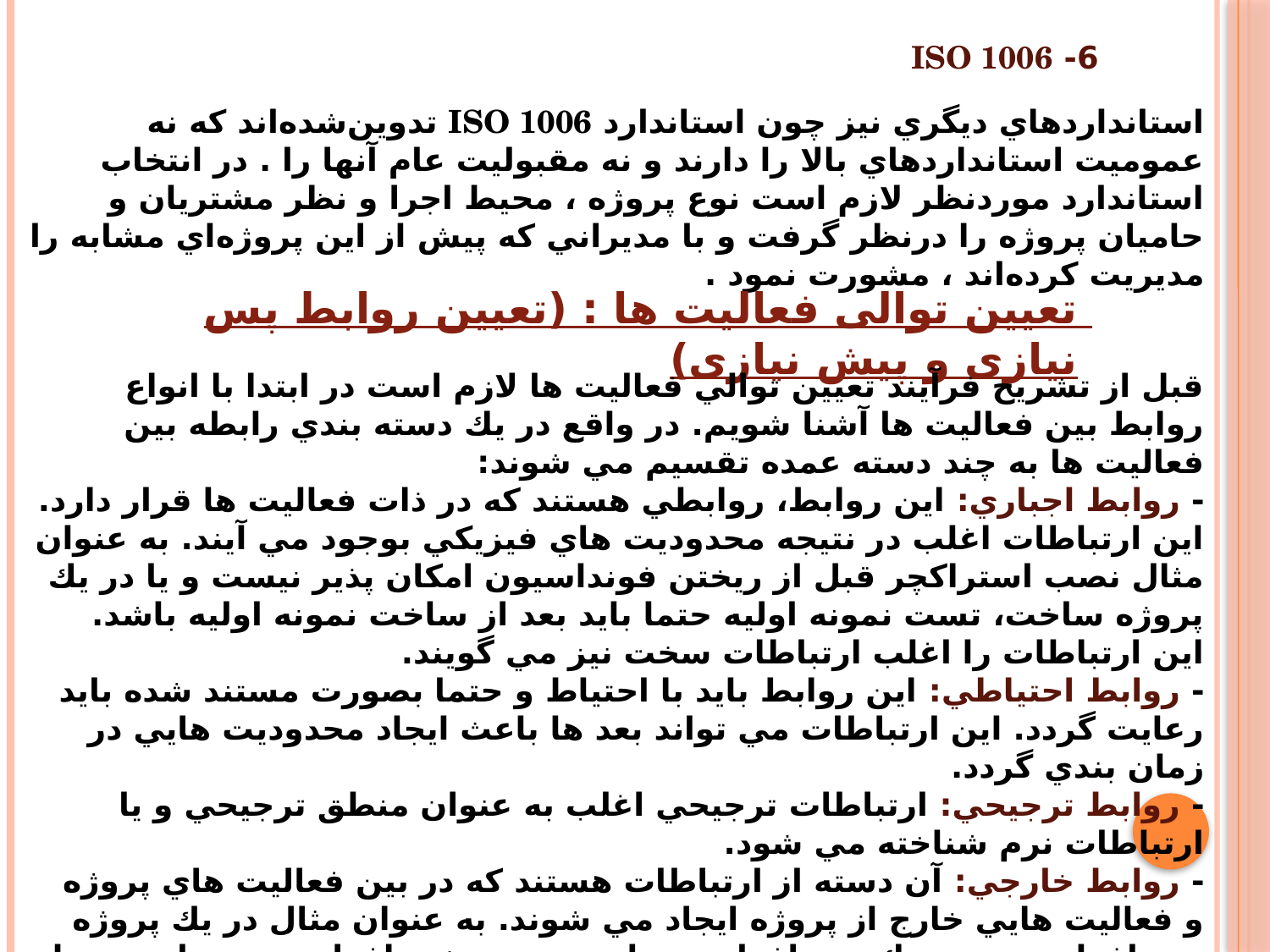

# 6- ISO 1006
استانداردهاي ديگري نيز چون استاندارد ISO 1006 تدوين‌شده‌اند كه نه‌ عموميت استانداردهاي بالا را دارند و نه مقبوليت عام آنها را . در انتخاب استاندارد موردنظر لازم است نوع پروژه ، محيط اجرا و نظر مشتريان و حاميان پروژه را درنظر گرفت و با مديراني كه پيش ‌از اين پروژه‌اي مشابه را مديريت ‌كرده‌اند ، مشورت‌ نمود .
تعیین توالی فعالیت ها : (تعیین روابط پس نیازی و پیش نیازی)

قبل از تشريح فرآيند تعيين توالي فعاليت ها لازم است در ابتدا با انواع روابط بين فعاليت ها آشنا شويم. در واقع در يك دسته بندي رابطه بين فعاليت ها به چند دسته عمده تقسيم مي شوند:
- روابط اجباري: اين روابط، روابطي هستند كه در ذات فعاليت ها قرار دارد. اين ارتباطات اغلب در نتيجه محدوديت هاي فيزيكي بوجود مي آيند. به عنوان مثال نصب استراكچر قبل از ريختن فونداسيون امكان پذير نيست و يا در يك پروژه ساخت، تست نمونه اوليه حتما بايد بعد از ساخت نمونه اوليه باشد. اين ارتباطات را اغلب ارتباطات سخت نيز مي گويند.
- روابط احتياطي: اين روابط بايد با احتياط و حتما بصورت مستند شده بايد رعايت گردد. اين ارتباطات مي تواند بعد ها باعث ايجاد محدوديت هايي در زمان بندي گردد.
- روابط ترجيحي: ارتباطات ترجيحي اغلب به عنوان منطق ترجيحي و يا ارتباطات نرم شناخته مي شود.
- روابط خارجي: آن دسته از ارتباطات هستند كه در بين فعاليت هاي پروژه و فعاليت هايي خارج از پروژه ايجاد مي شوند. به عنوان مثال در يك پروژه نرم افزاري، تست يك نرم افزار منوط به تهيه سخت افزار مورد نظر توسط يك منبع خارجي است.